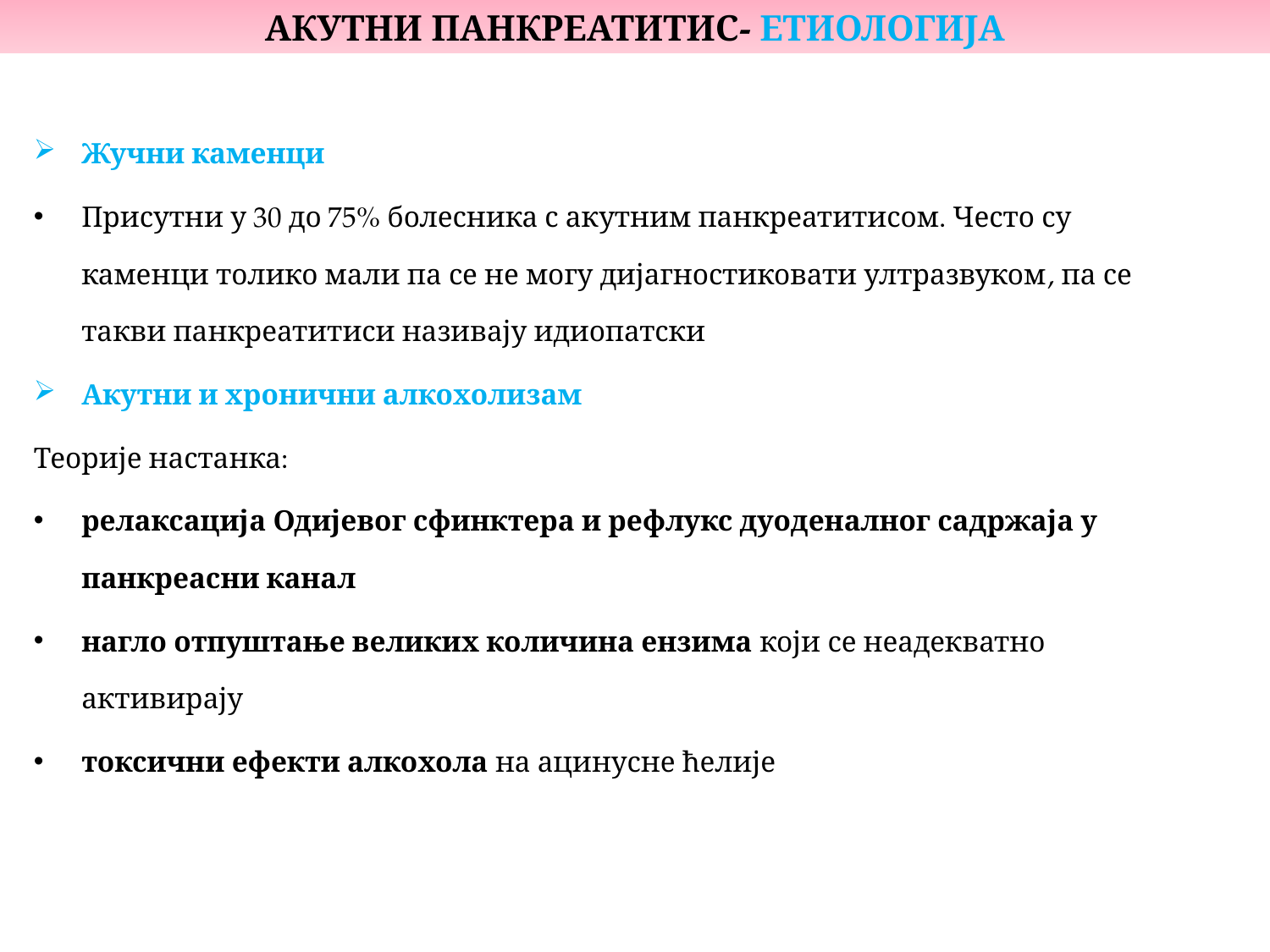

АКУТНИ ПАНКРЕАТИТИС- ЕТИОЛОГИЈА
Жучни каменци
Присутни у 30 до 75% болесника с акутним панкреатитисом. Често су каменци толико мали па се не могу дијагностиковати ултразвуком, па се такви панкреатитиси називају идиопатски
Акутни и хронични алкохолизам
Теорије настанка:
релаксација Одијевог сфинктера и рефлукс дуоденалног садржаја у панкреасни канал
нагло отпуштање великих количина ензима који се неадекватно активирају
токсични ефекти алкохола на ацинусне ћелије